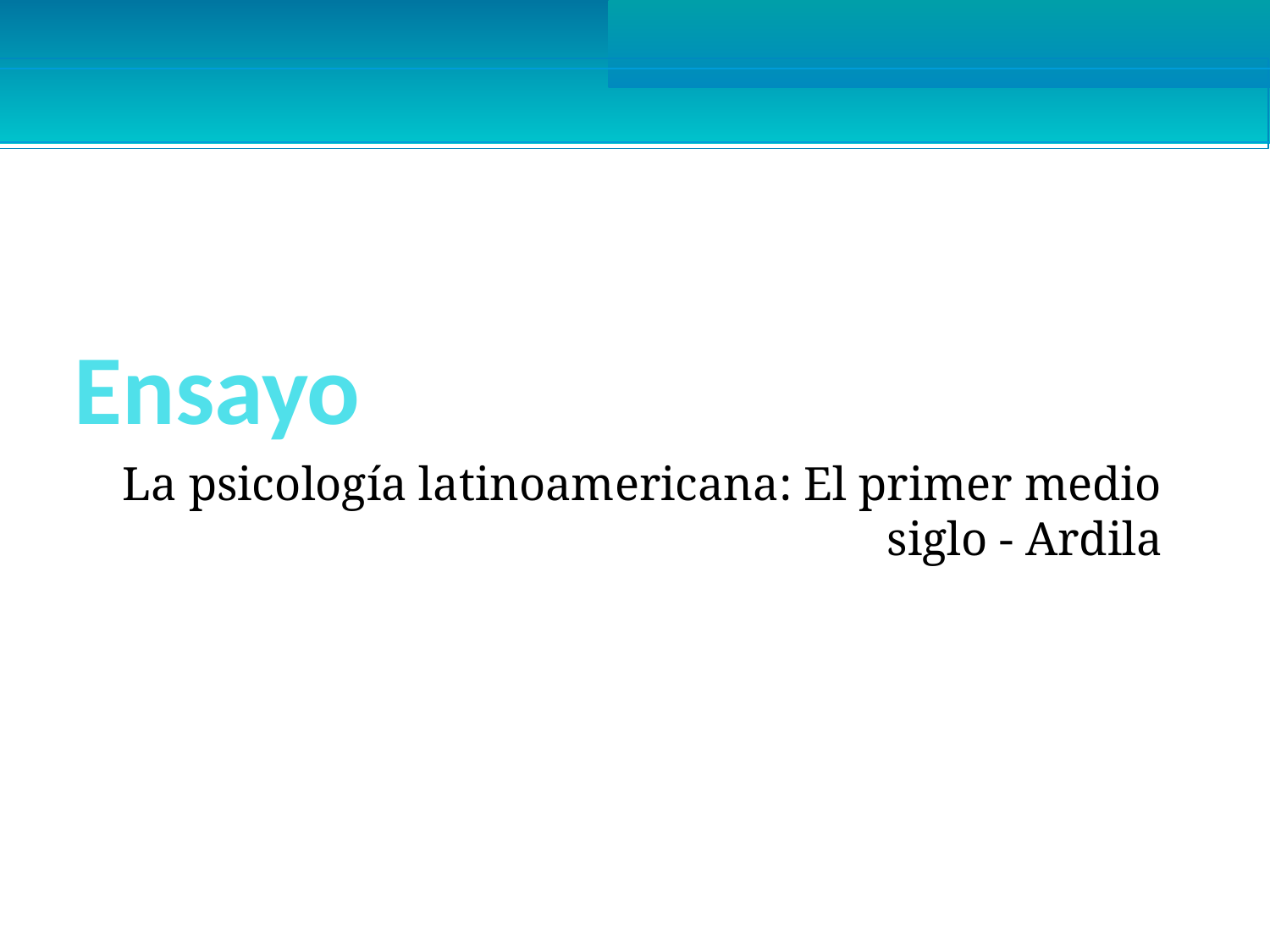

Ensayo
La psicología latinoamericana: El primer medio siglo - Ardila